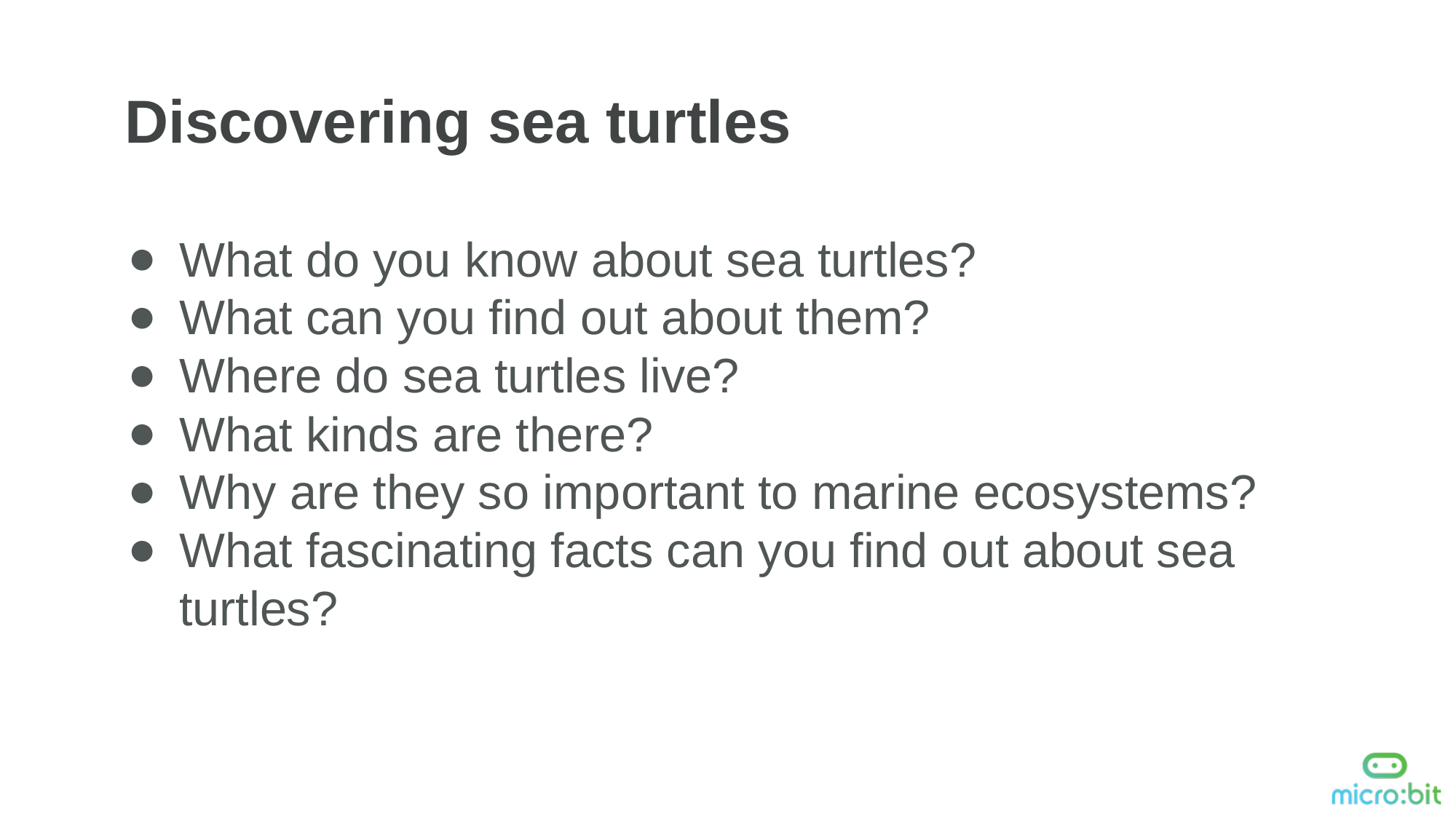

Discovering sea turtles

What do you know about sea turtles?
What can you find out about them?
Where do sea turtles live?
What kinds are there?
Why are they so important to marine ecosystems?
What fascinating facts can you find out about sea turtles?